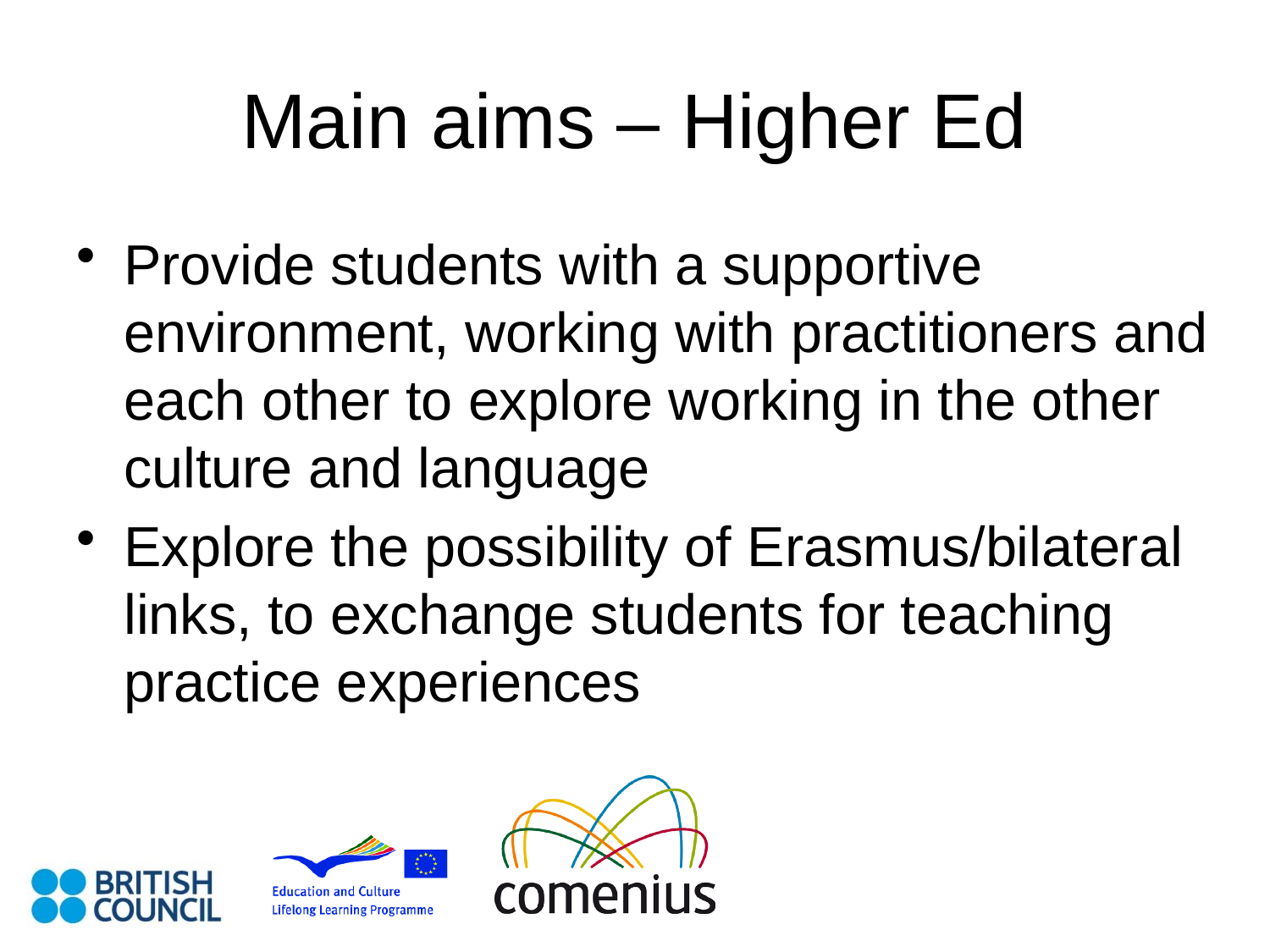

# Main aims – Higher Ed
Provide students with a supportive environment, working with practitioners and each other to explore working in the other culture and language
Explore the possibility of Erasmus/bilateral links, to exchange students for teaching practice experiences